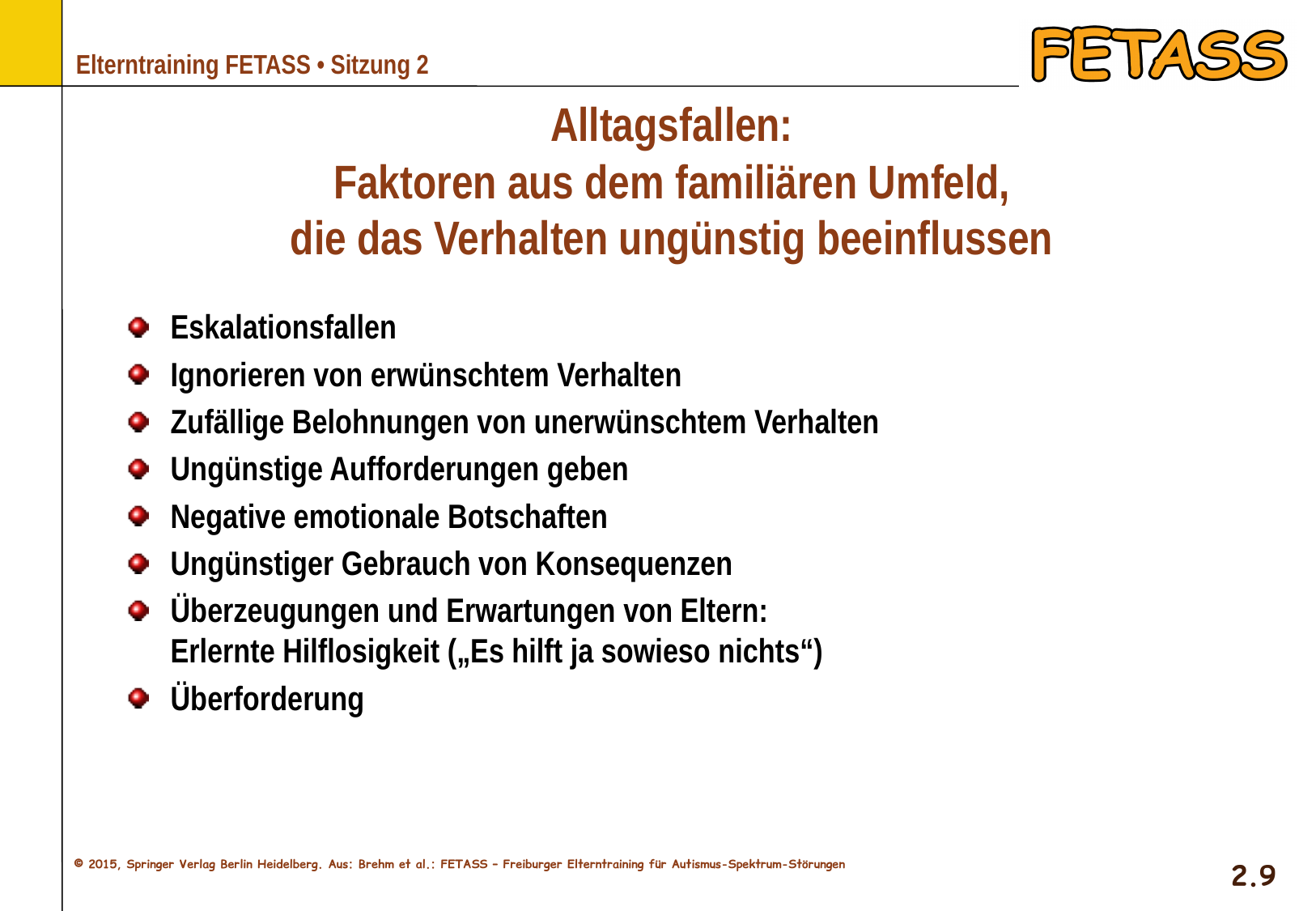

# Alltagsfallen: Faktoren aus dem familiären Umfeld, die das Verhalten ungünstig beeinflussen
Eskalationsfallen
Ignorieren von erwünschtem Verhalten
Zufällige Belohnungen von unerwünschtem Verhalten
Ungünstige Aufforderungen geben
Negative emotionale Botschaften
Ungünstiger Gebrauch von Konsequenzen
Überzeugungen und Erwartungen von Eltern:
Erlernte Hilflosigkeit („Es hilft ja sowieso nichts“)
Überforderung
2.9